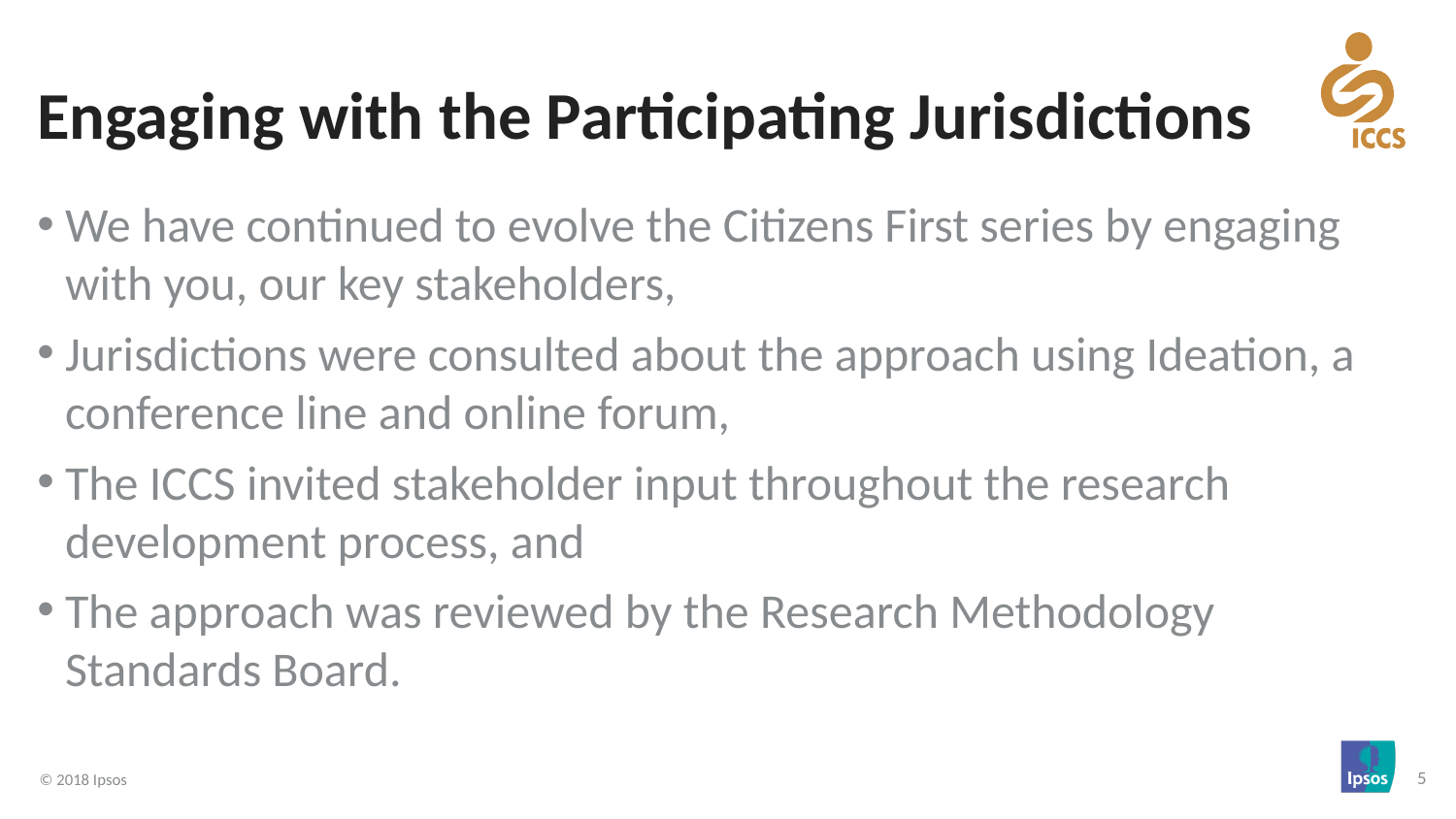

# Engaging with the Participating Jurisdictions
We have continued to evolve the Citizens First series by engaging with you, our key stakeholders,
Jurisdictions were consulted about the approach using Ideation, a conference line and online forum,
The ICCS invited stakeholder input throughout the research development process, and
The approach was reviewed by the Research Methodology Standards Board.